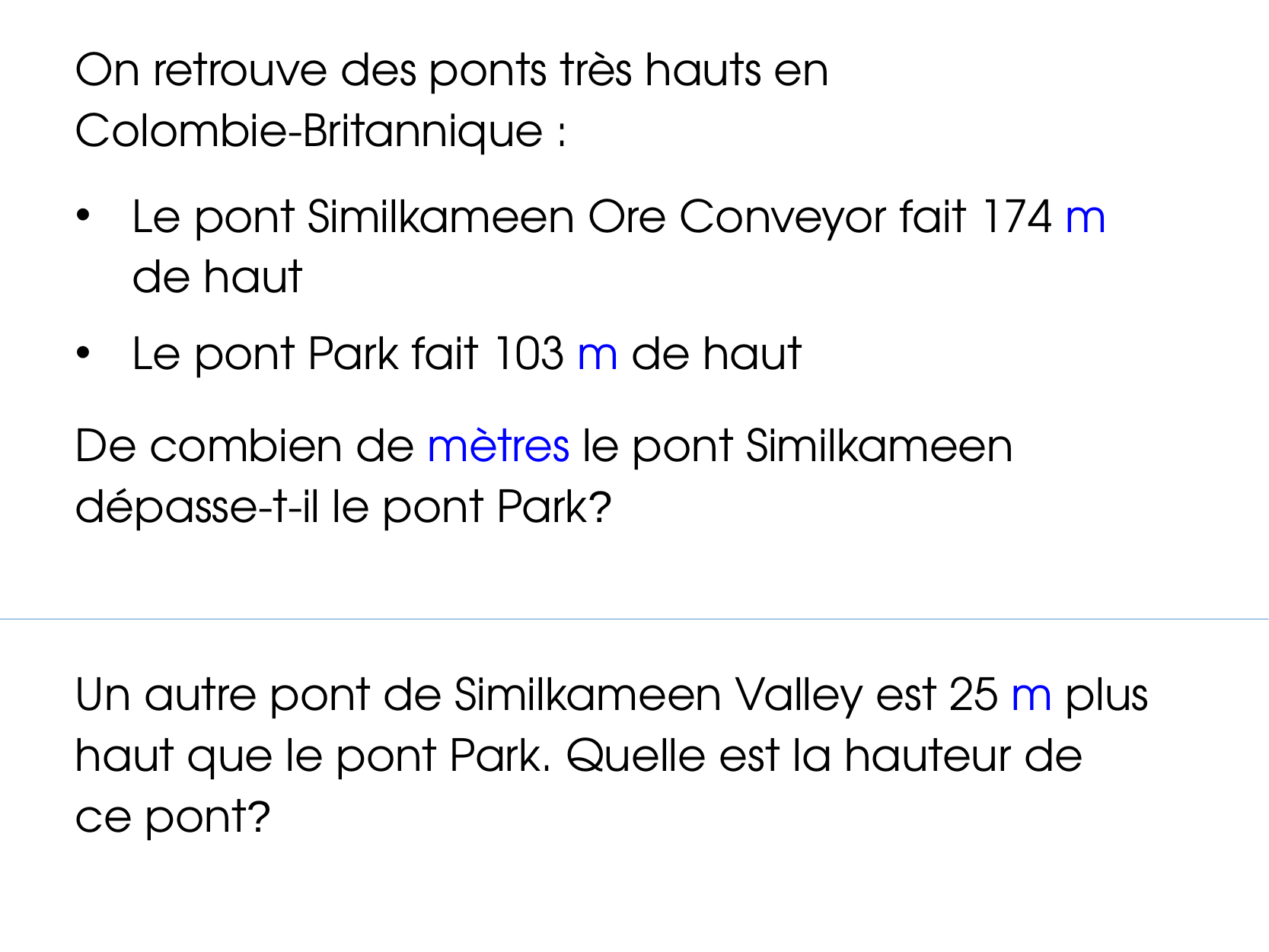

On retrouve des ponts très hauts en Colombie-Britannique :
Le pont Similkameen Ore Conveyor fait 174 m
de haut
Le pont Park fait 103 m de haut
De combien de mètres le pont Similkameen dépasse-t-il le pont Park?
Un autre pont de Similkameen Valley est 25 m plus haut que le pont Park. Quelle est la hauteur de
ce pont?